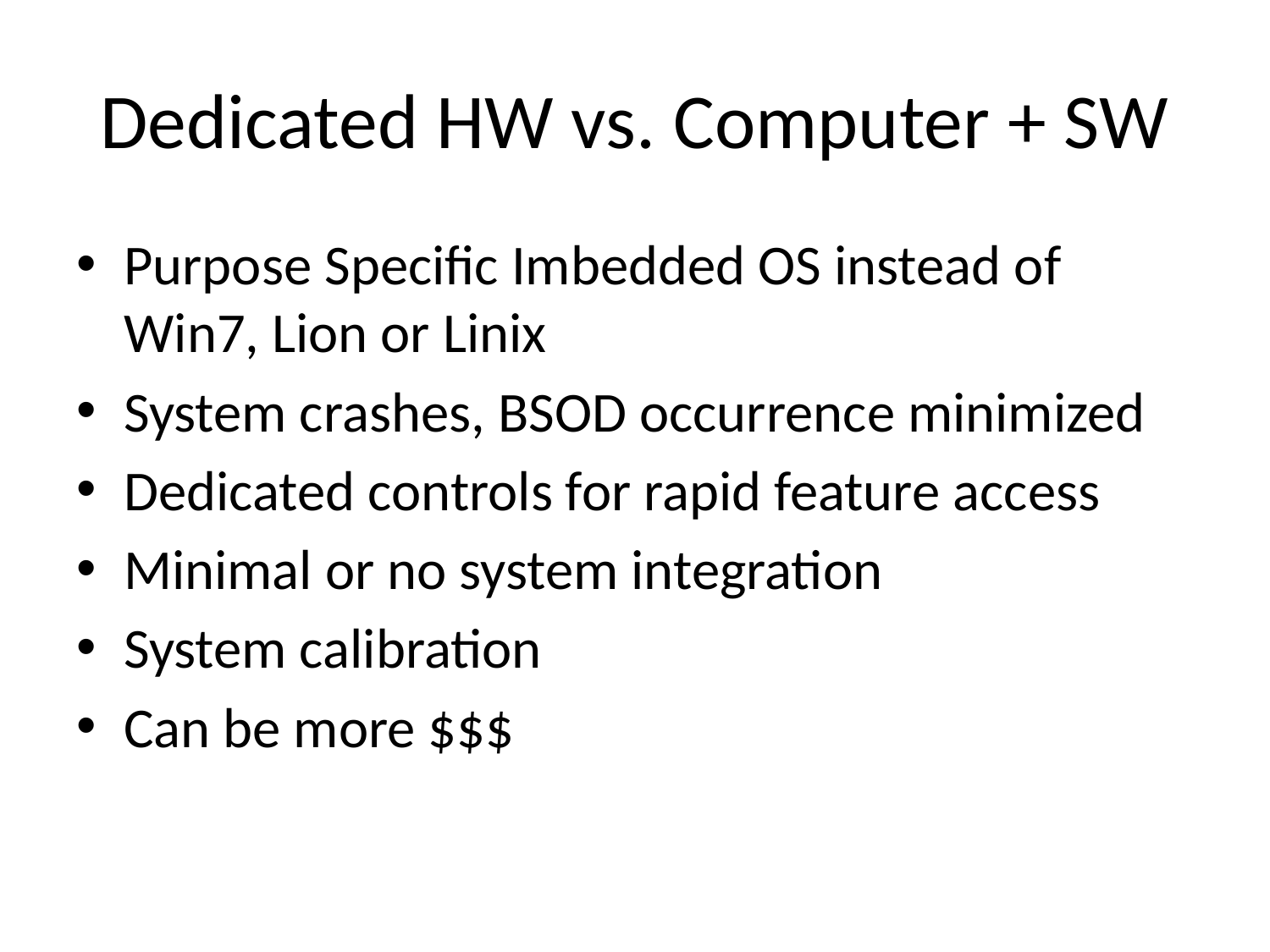

# Dedicated HW vs. Computer + SW
Purpose Specific Imbedded OS instead of Win7, Lion or Linix
System crashes, BSOD occurrence minimized
Dedicated controls for rapid feature access
Minimal or no system integration
System calibration
Can be more $$$